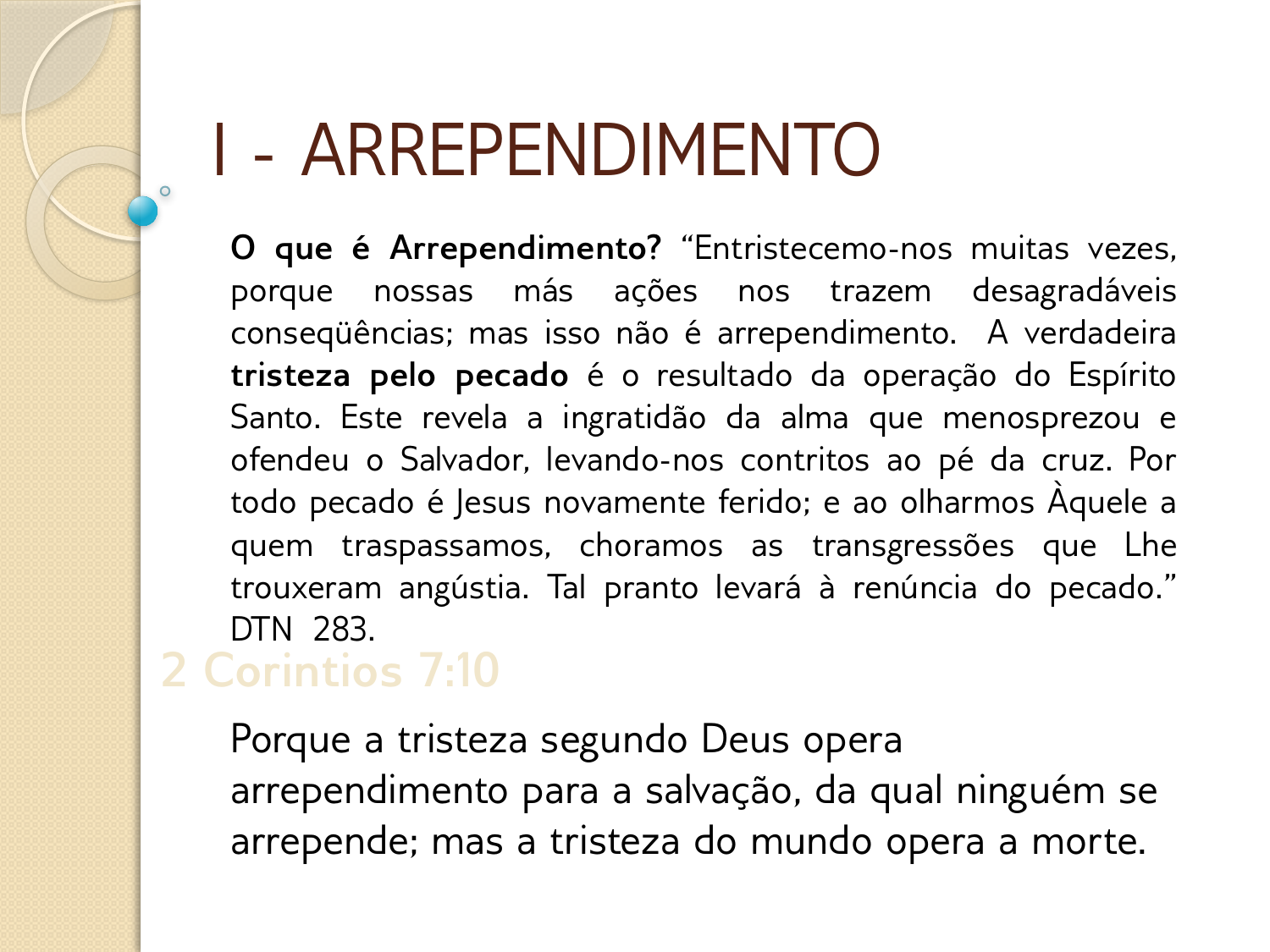

I - ARREPENDIMENTO
O que é Arrependimento? “Entristecemo-nos muitas vezes, porque nossas más ações nos trazem desagradáveis conseqüências; mas isso não é arrependimento.  A verdadeira tristeza pelo pecado é o resultado da operação do Espírito Santo. Este revela a ingratidão da alma que menosprezou e ofendeu o Salvador, levando-nos contritos ao pé da cruz. Por todo pecado é Jesus novamente ferido; e ao olharmos Àquele a quem traspassamos, choramos as transgressões que Lhe trouxeram angústia. Tal pranto levará à renúncia do pecado.” DTN  283.
2 Corintios 7:10
Porque a tristeza segundo Deus opera arrependimento para a salvação, da qual ninguém se arrepende; mas a tristeza do mundo opera a morte.